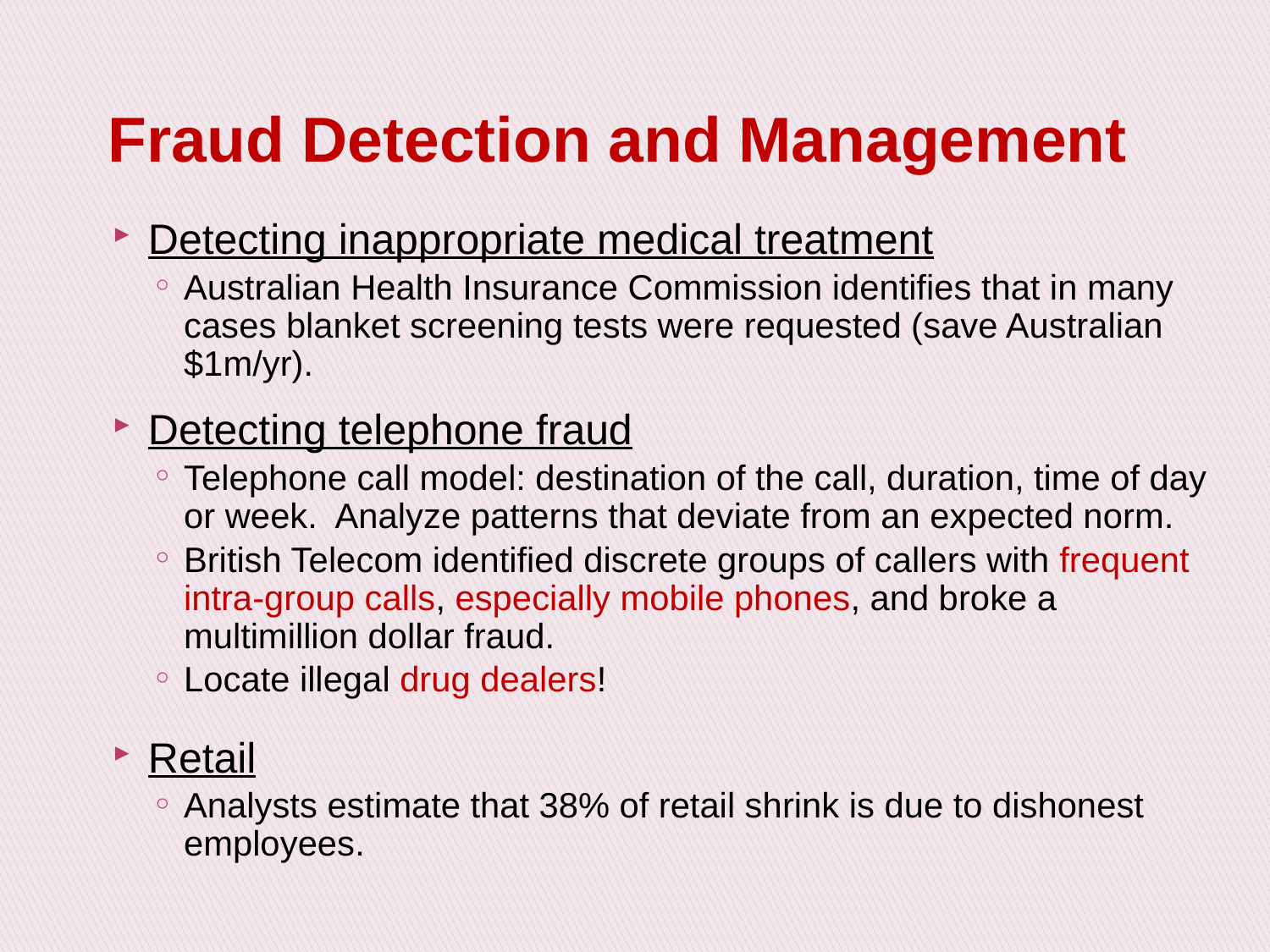

# Fraud Detection and Management
Detecting inappropriate medical treatment
Australian Health Insurance Commission identifies that in many cases blanket screening tests were requested (save Australian $1m/yr).
Detecting telephone fraud
Telephone call model: destination of the call, duration, time of day or week.  Analyze patterns that deviate from an expected norm.
British Telecom identified discrete groups of callers with frequent intra-group calls, especially mobile phones, and broke a multimillion dollar fraud.
Locate illegal drug dealers!
Retail
Analysts estimate that 38% of retail shrink is due to dishonest employees.